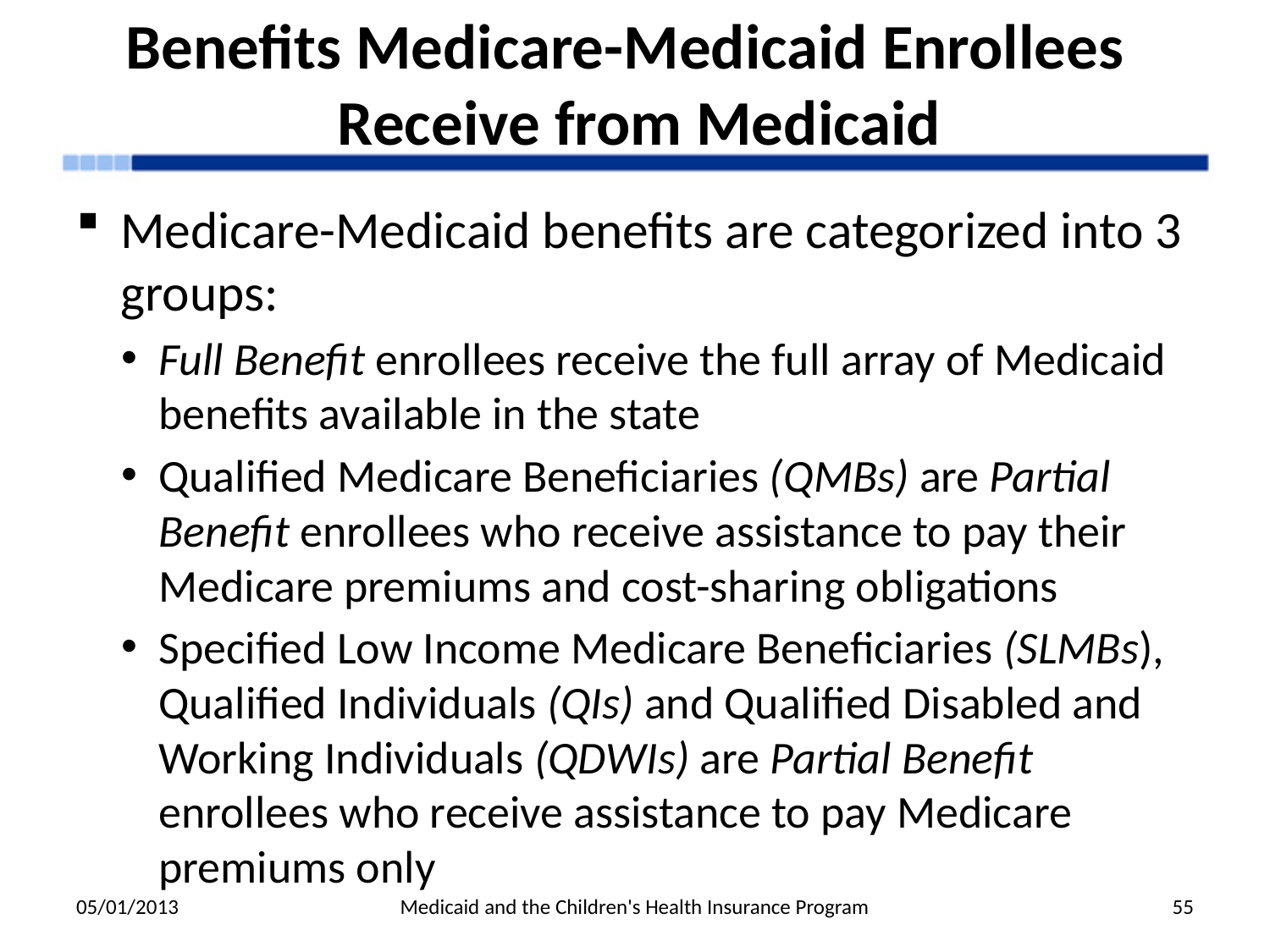

# Benefits Medicare-Medicaid Enrollees Receive from Medicaid
Medicare-Medicaid benefits are categorized into 3 groups:
Full Benefit enrollees receive the full array of Medicaid benefits available in the state
Qualified Medicare Beneficiaries (QMBs) are Partial Benefit enrollees who receive assistance to pay their Medicare premiums and cost-sharing obligations
Specified Low Income Medicare Beneficiaries (SLMBs), Qualified Individuals (QIs) and Qualified Disabled and Working Individuals (QDWIs) are Partial Benefit enrollees who receive assistance to pay Medicare premiums only
05/01/2013
Medicaid and the Children's Health Insurance Program
55